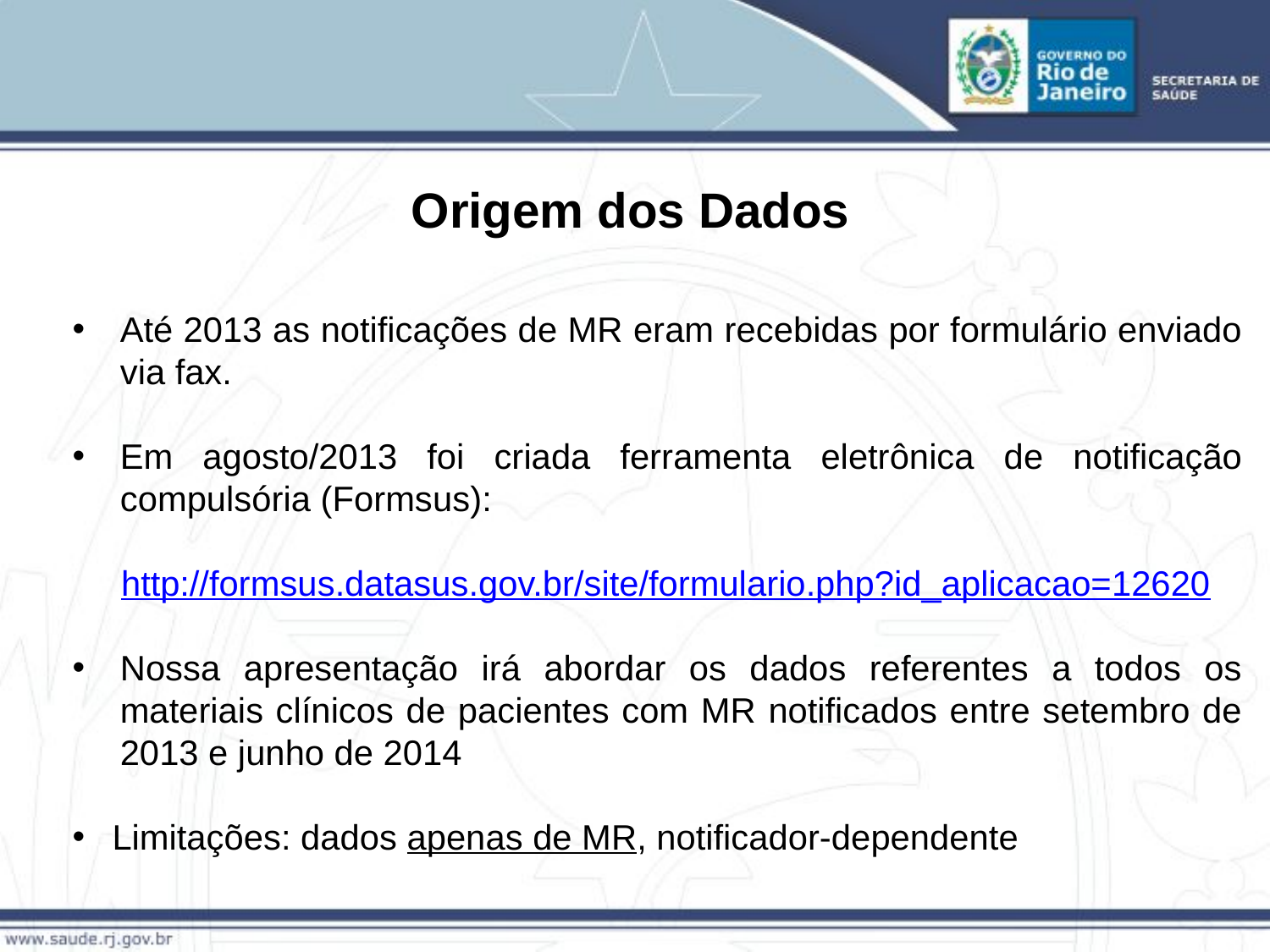

Origem dos Dados

Até 2013 as notificações de MR eram recebidas por formulário enviado via fax.

Em agosto/2013 foi criada ferramenta eletrônica de notificação compulsória (Formsus):

     http://formsus.datasus.gov.br/site/formulario.php?id_aplicacao=12620

Nossa apresentação irá abordar os dados referentes a todos os materiais clínicos de pacientes com MR notificados entre setembro de 2013 e junho de 2014

Limitações: dados apenas de MR, notificador-dependente